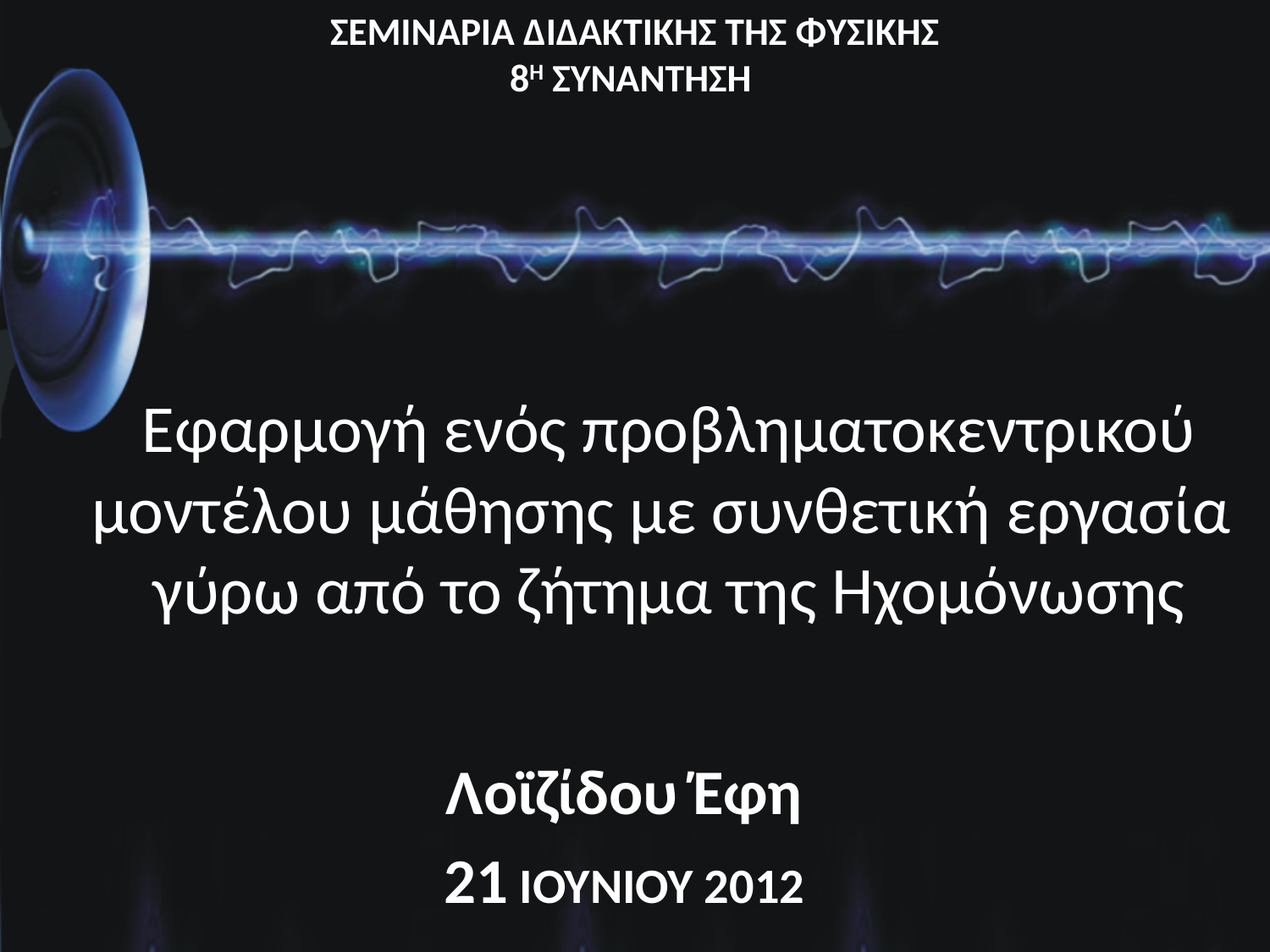

ΣΕΜΙΝΑΡΙΑ ΔΙΔΑΚΤΙΚΗΣ ΤΗΣ ΦΥΣΙΚΗΣ
8Η ΣΥΝΑΝΤΗΣΗ

# Εφαρμογή ενός προβληματοκεντρικού μοντέλου μάθησης με συνθετική εργασία γύρω από το ζήτημα της Ηχομόνωσης

Λοϊζίδου Έφη
21 ΙΟΥΝΙΟΥ 2012